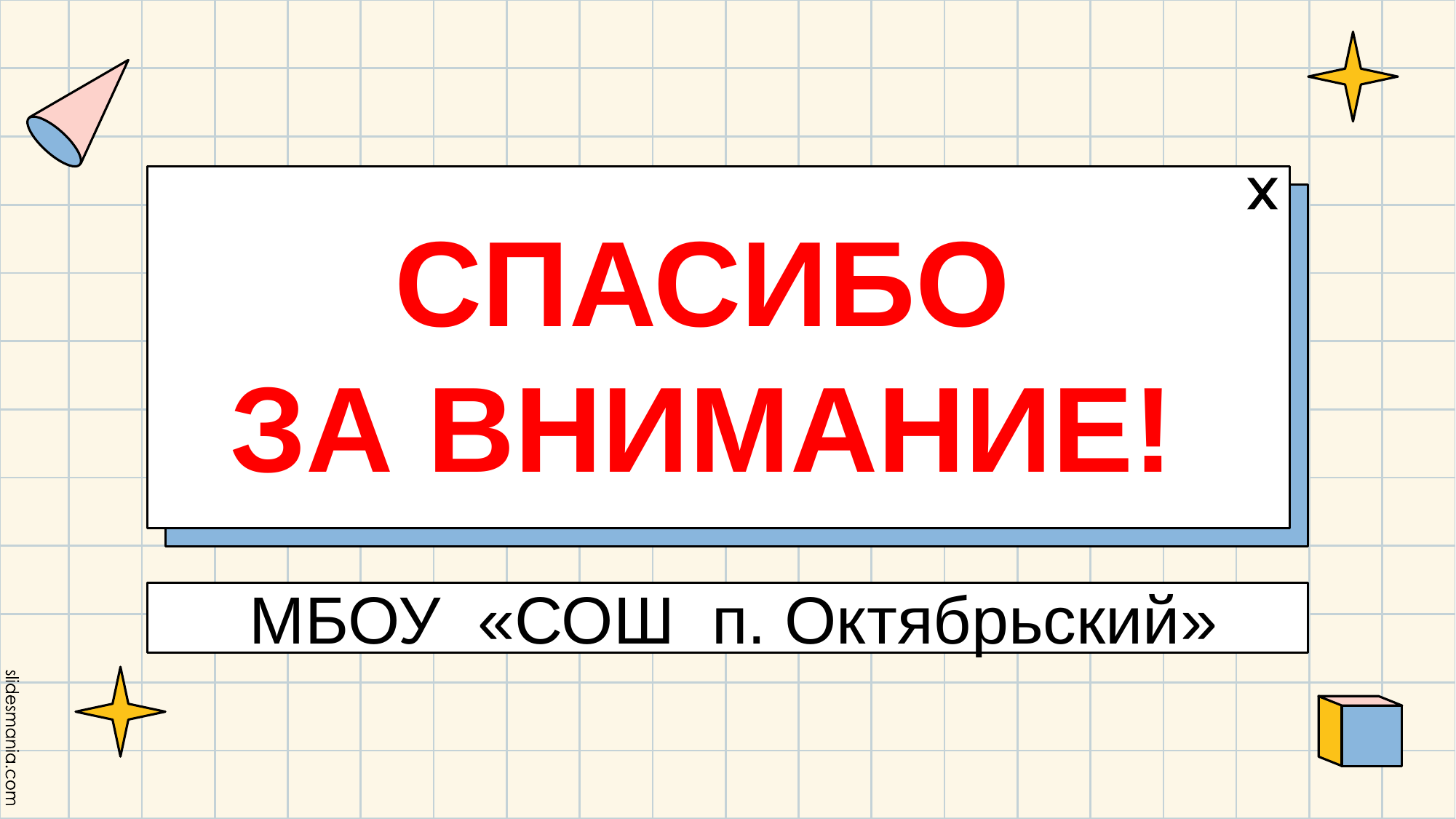

СПАСИБО
ЗА ВНИМАНИЕ!
МБОУ  «СОШ  п. Октябрьский»